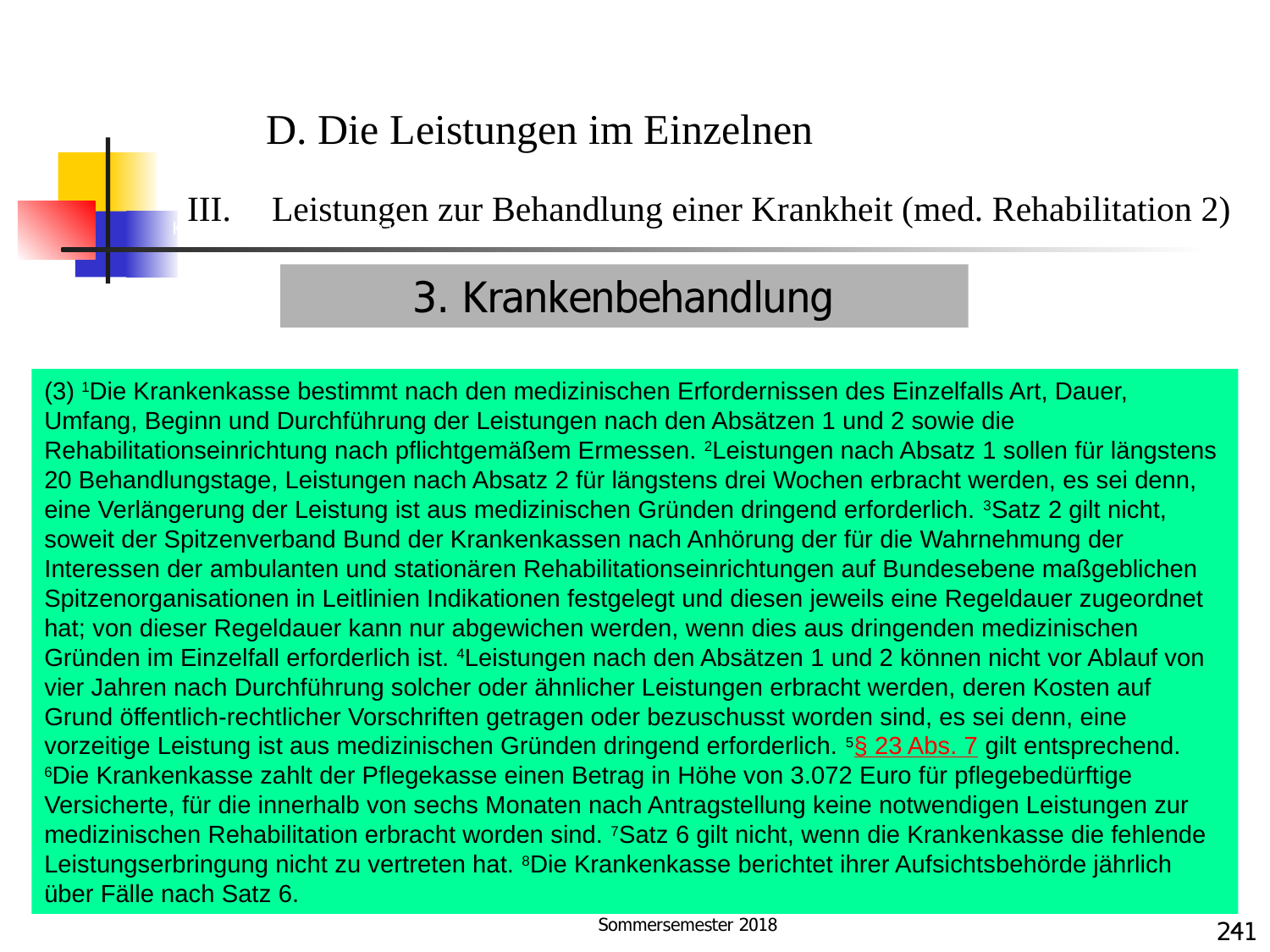

Krankenbehandlung 2 (Reha)
D. Die Leistungen im Einzelnen

Leistungen zur Behandlung einer Krankheit (med. Rehabilitation 2)
3. Krankenbehandlung
(3) 1Die Krankenkasse bestimmt nach den medizinischen Erfordernissen des Einzelfalls Art, Dauer, Umfang, Beginn und Durchführung der Leistungen nach den Absätzen 1 und 2 sowie die Rehabilitationseinrichtung nach pflichtgemäßem Ermessen. 2Leistungen nach Absatz 1 sollen für längstens 20 Behandlungstage, Leistungen nach Absatz 2 für längstens drei Wochen erbracht werden, es sei denn, eine Verlängerung der Leistung ist aus medizinischen Gründen dringend erforderlich. 3Satz 2 gilt nicht, soweit der Spitzenverband Bund der Krankenkassen nach Anhörung der für die Wahrnehmung der Interessen der ambulanten und stationären Rehabilitationseinrichtungen auf Bundesebene maßgeblichen Spitzenorganisationen in Leitlinien Indikationen festgelegt und diesen jeweils eine Regeldauer zugeordnet hat; von dieser Regeldauer kann nur abgewichen werden, wenn dies aus dringenden medizinischen Gründen im Einzelfall erforderlich ist. 4Leistungen nach den Absätzen 1 und 2 können nicht vor Ablauf von vier Jahren nach Durchführung solcher oder ähnlicher Leistungen erbracht werden, deren Kosten auf Grund öffentlich-rechtlicher Vorschriften getragen oder bezuschusst worden sind, es sei denn, eine vorzeitige Leistung ist aus medizinischen Gründen dringend erforderlich. 5§ 23 Abs. 7 gilt entsprechend. 6Die Krankenkasse zahlt der Pflegekasse einen Betrag in Höhe von 3.072 Euro für pflegebedürftige Versicherte, für die innerhalb von sechs Monaten nach Antragstellung keine notwendigen Leistungen zur medizinischen Rehabilitation erbracht worden sind. 7Satz 6 gilt nicht, wenn die Krankenkasse die fehlende Leistungserbringung nicht zu vertreten hat. 8Die Krankenkasse berichtet ihrer Aufsichtsbehörde jährlich über Fälle nach Satz 6.
Krankheit
Das  Leistungsrecht der gesetzlichen Kranken- und Pflegeversicherung; Sommersemester 2018
241